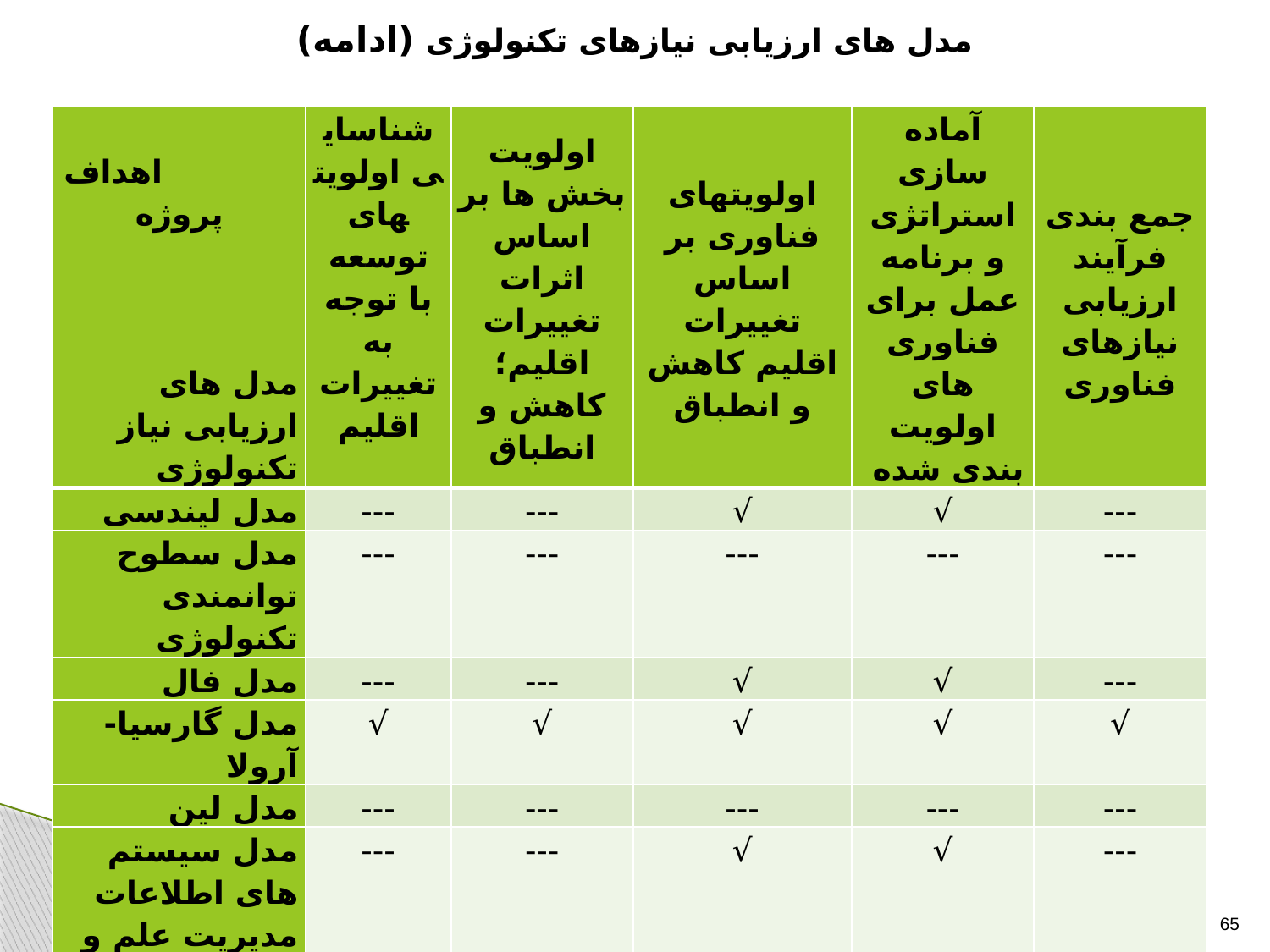

# مدل های ارزیابی نیازهای تکنولوژی (ادامه)
| اهداف پروژه       مدل های ارزیابی نیاز تکنولوژی | شناسایی اولویت­های توسعه با توجه به تغییرات اقلیم | اولویت بخش ها بر اساس اثرات تغییرات اقلیم؛ کاهش و انطباق | اولویت­های فناوری بر اساس تغییرات اقلیم کاهش و انطباق | آماده سازی استراتژی و برنامه عمل برای فناوری های اولویت بندی شده | جمع بندی فرآیند ارزیابی نیازهای فناوری |
| --- | --- | --- | --- | --- | --- |
| مدل لیندسی | --- | --- | √ | √ | --- |
| مدل سطوح توانمندی تکنولوژی | --- | --- | --- | --- | --- |
| مدل فال | --- | --- | √ | √ | --- |
| مدل گارسیا-آرولا | √ | √ | √ | √ | √ |
| مدل لین | --- | --- | --- | --- | --- |
| مدل سیستم های اطلاعات مدیریت علم و تکنولوژی | --- | --- | √ | √ | --- |
| ارزیابی نیاز تکنولوژی | √ | √ | √ | √ | √ |
65